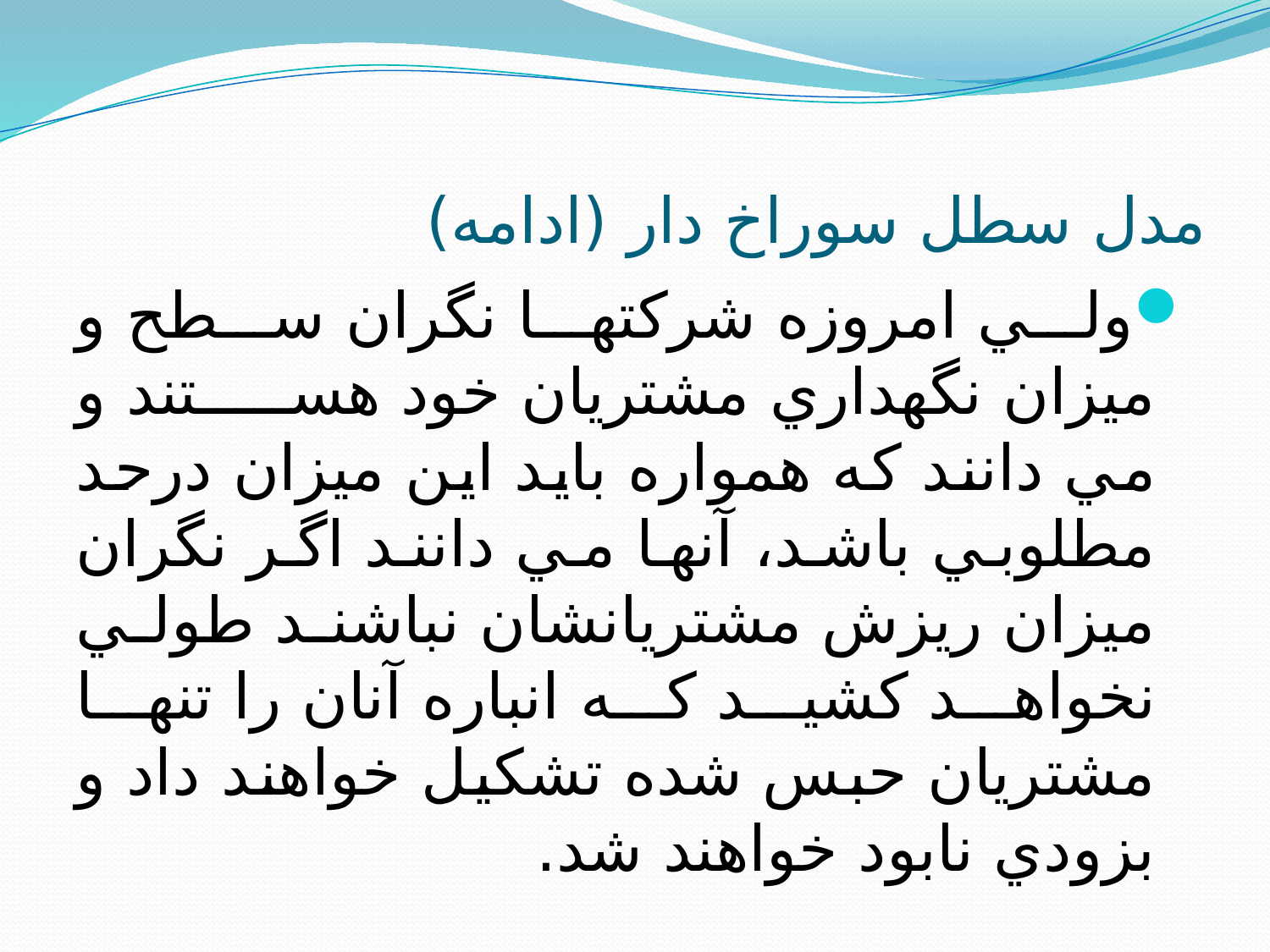

# مدل سطل سوراخ دار (ادامه)
ولي امروزه شرکتها نگران سطح و ميزان نگهداري مشتريان خود هستند و مي دانند که همواره بايد اين ميزان درحد مطلوبي باشد، آنها مي دانند اگر نگران ميزان ريزش مشتريانشان نباشند طولي نخواهد کشيد که انباره آنان را تنها مشتريان حبس شده تشکيل خواهند داد و بزودي نابود خواهند شد.